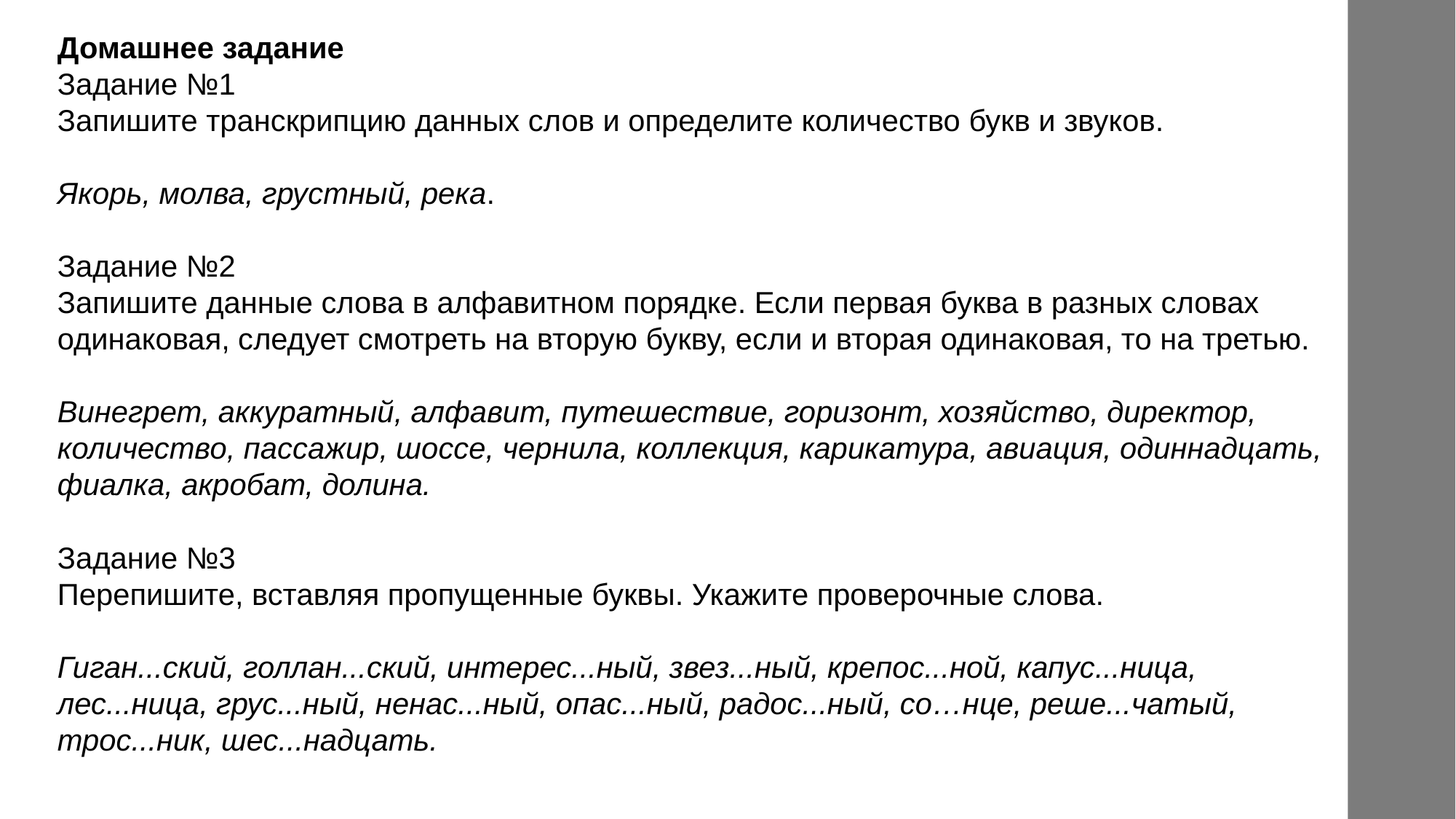

Домашнее задание
Задание №1
Запишите транскрипцию данных слов и определите количество букв и звуков.

Якорь, молва, грустный, река.

Задание №2
Запишите данные слова в алфавитном порядке. Если первая буква в разных словах одинаковая, следует смотреть на вторую букву, если и вторая одинаковая, то на третью.

Винегрет, аккуратный, алфавит, путешествие, горизонт, хозяйство, директор, количество, пассажир, шоссе, чернила, коллекция, карикатура, авиация, одиннадцать, фиалка, акробат, долина.

Задание №3
Перепишите, вставляя пропущенные буквы. Укажите проверочные слова.

Гиган...ский, голлан...ский, интерес...ный, звез...ный, крепос...ной, капус...ница, лес...ница, грус...ный, ненас...ный, опас...ный, радос...ный, со…нце, реше...чатый, трос...ник, шес...надцать.